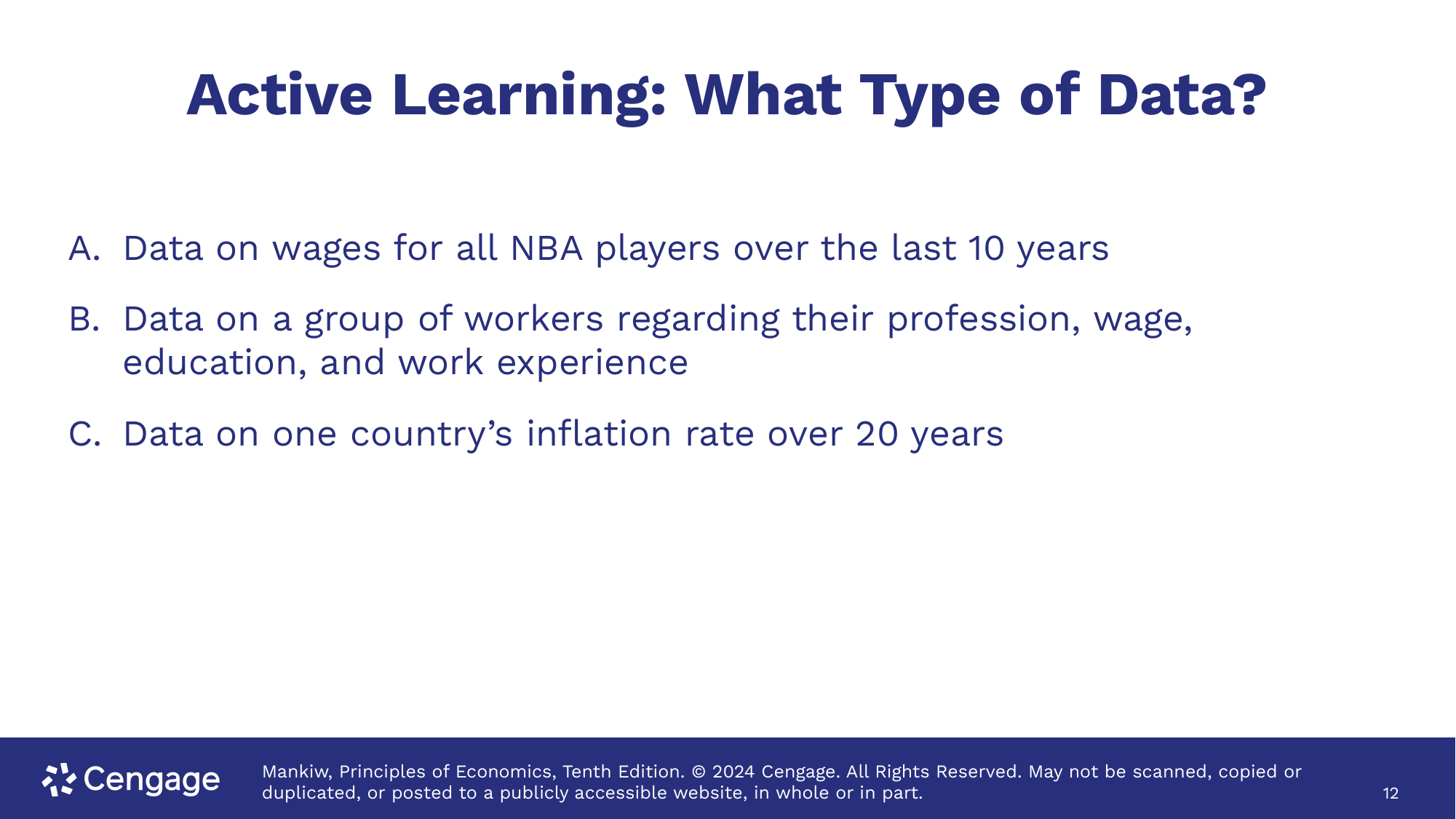

# Active Learning: What Type of Data?
Data on wages for all NBA players over the last 10 years
Data on a group of workers regarding their profession, wage, education, and work experience
Data on one country’s inflation rate over 20 years